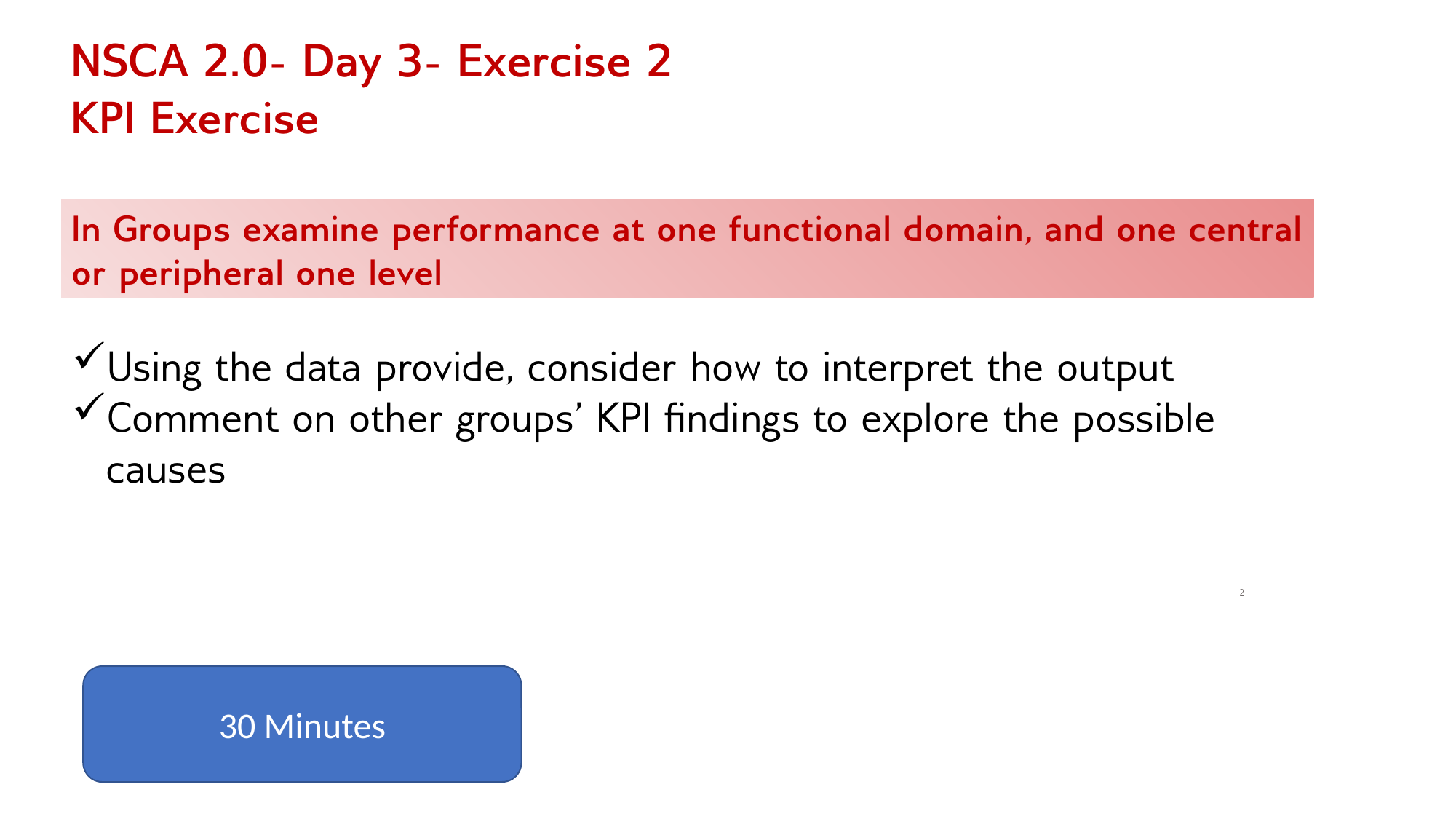

# NSCA 2.0- Day 3- Exercise 2
KPI Exercise

In Groups examine performance at one functional domain, and one central or peripheral one level
Using the data provide, consider how to interpret the output
Comment on other groups’ KPI findings to explore the possible causes

2
30 Minutes